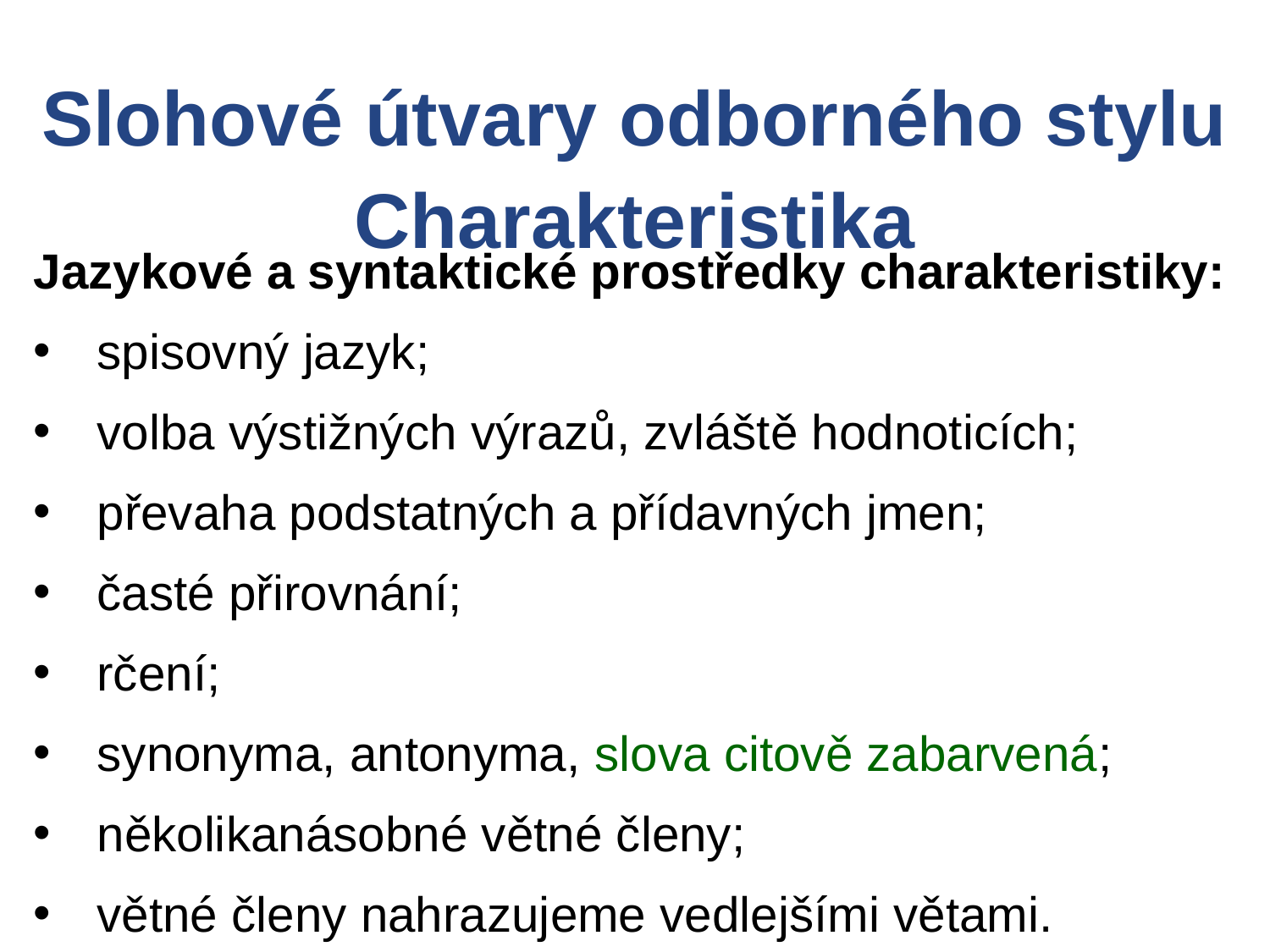

Slohové útvary odborného stylu
Charakteristika

Jazykové a syntaktické prostředky charakteristiky:
spisovný jazyk;
volba výstižných výrazů, zvláště hodnoticích;
převaha podstatných a přídavných jmen;
časté přirovnání;
rčení;
synonyma, antonyma, slova citově zabarvená;
několikanásobné větné členy;
větné členy nahrazujeme vedlejšími větami.